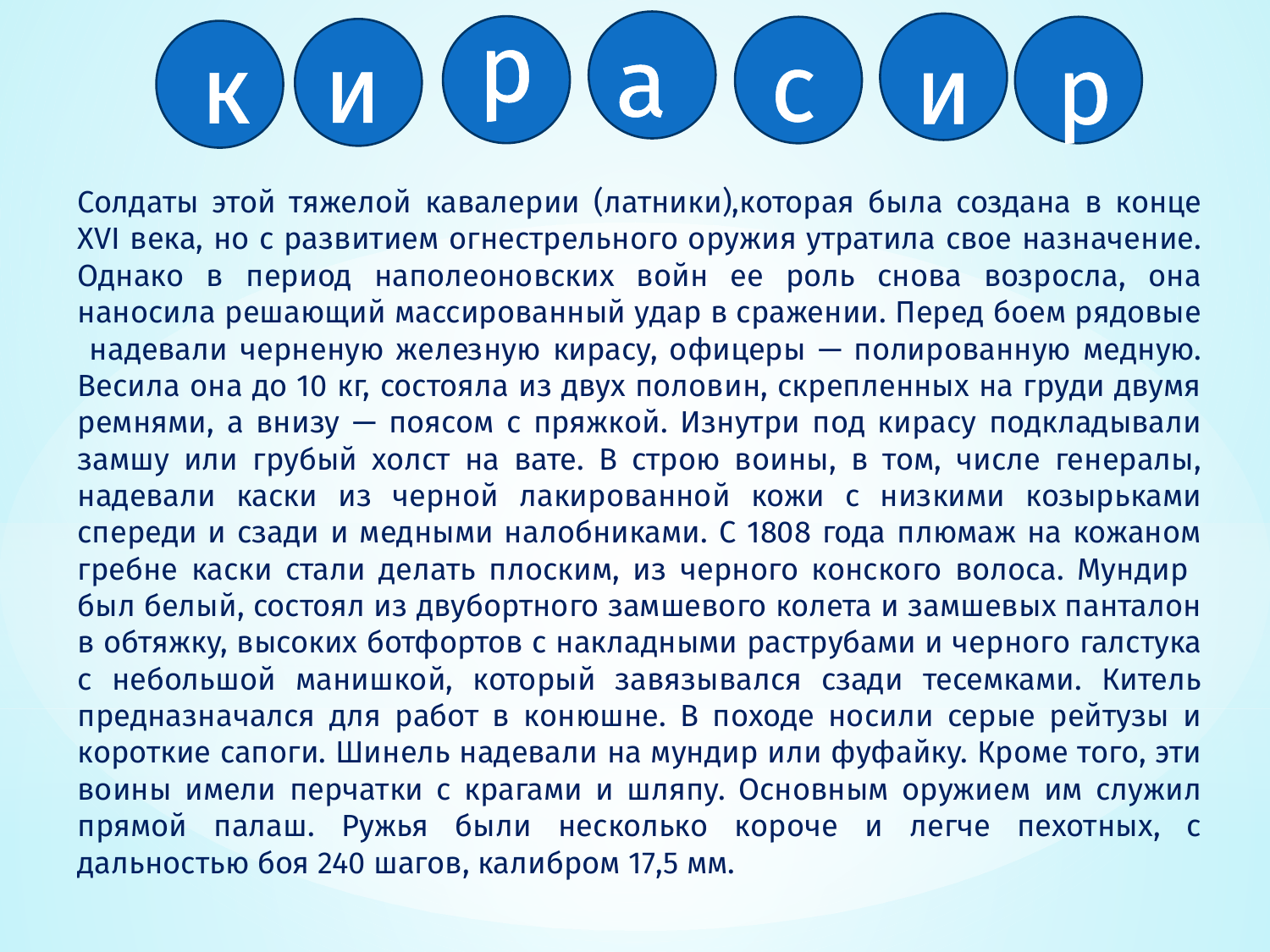

р

а

с

и
к
и
р
Солдаты этой тяжелой кавалерии (латники),которая была создана в конце XVI века, но с развитием огнестрельного оружия утратила свое назначение. Однако в период наполеоновских войн ее роль снова возросла, она наносила решающий массированный удар в сражении. Перед боем рядовые  надевали черненую железную кирасу, офицеры — полированную медную. Весила она до 10 кг, состояла из двух половин, скрепленных на груди двумя ремнями, а внизу — поясом с пряжкой. Изнутри под кирасу подкладывали замшу или грубый холст на вате. В строю воины, в том, числе генералы, надевали каски из черной лакированной кожи с низкими козырьками спереди и сзади и медными налобниками. С 1808 года плюмаж на кожаном гребне каски стали делать плоским, из черного конского волоса. Мундир  был белый, состоял из двубортного замшевого колета и замшевых панталон в обтяжку, высоких ботфортов с накладными раструбами и черного галстука с небольшой манишкой, который завязывался сзади тесемками. Китель предназначался для работ в конюшне. В походе носили серые рейтузы и короткие сапоги. Шинель надевали на мундир или фуфайку. Кроме того, эти воины имели перчатки с крагами и шляпу. Основным оружием им служил прямой палаш. Ружья были несколько короче и легче пехотных, с дальностью боя 240 шагов, калибром 17,5 мм.